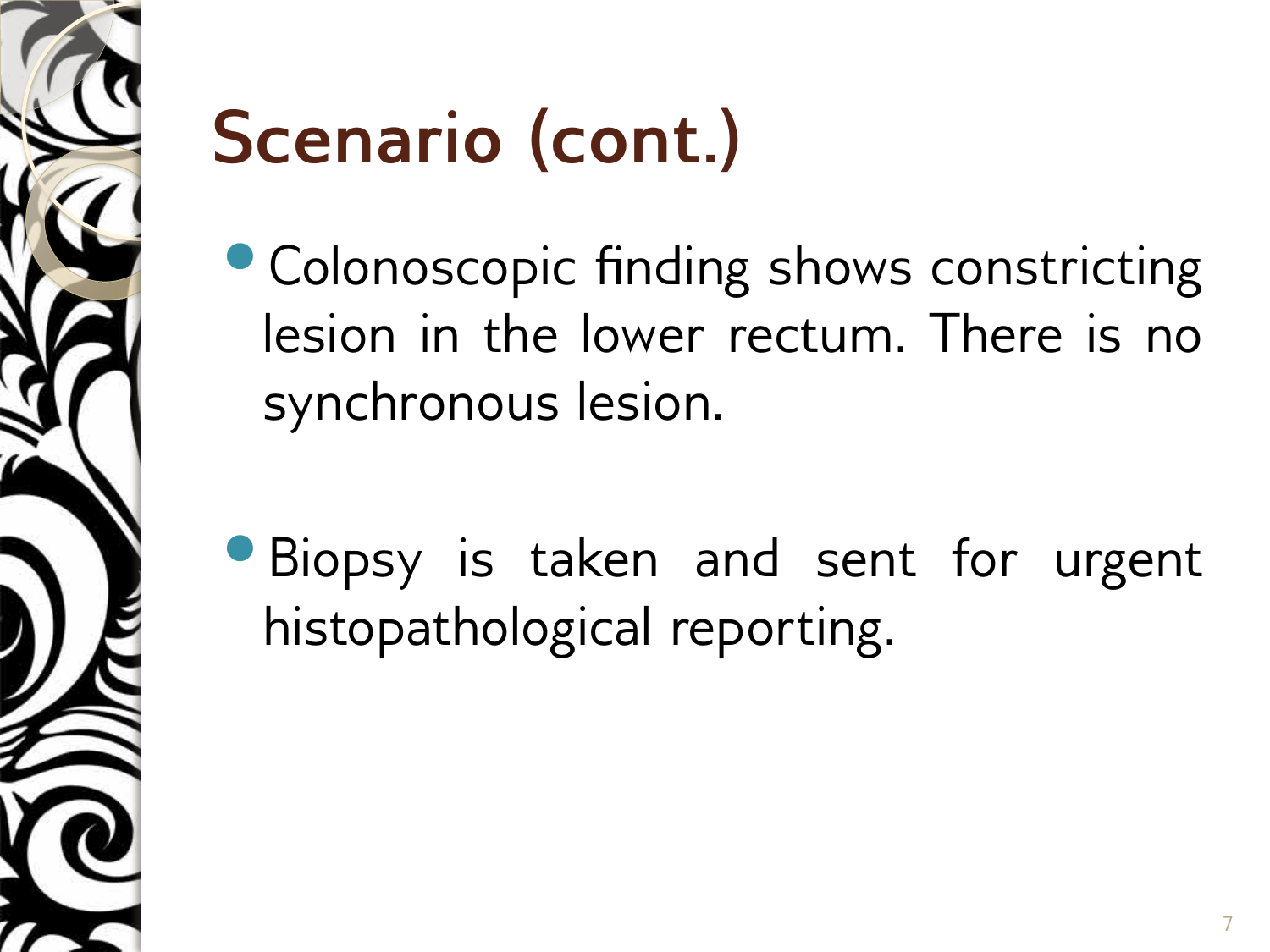

# Scenario (cont.)
Colonoscopic finding shows constricting lesion in the lower rectum. There is no synchronous lesion.

Biopsy is taken and sent for urgent histopathological reporting.

7